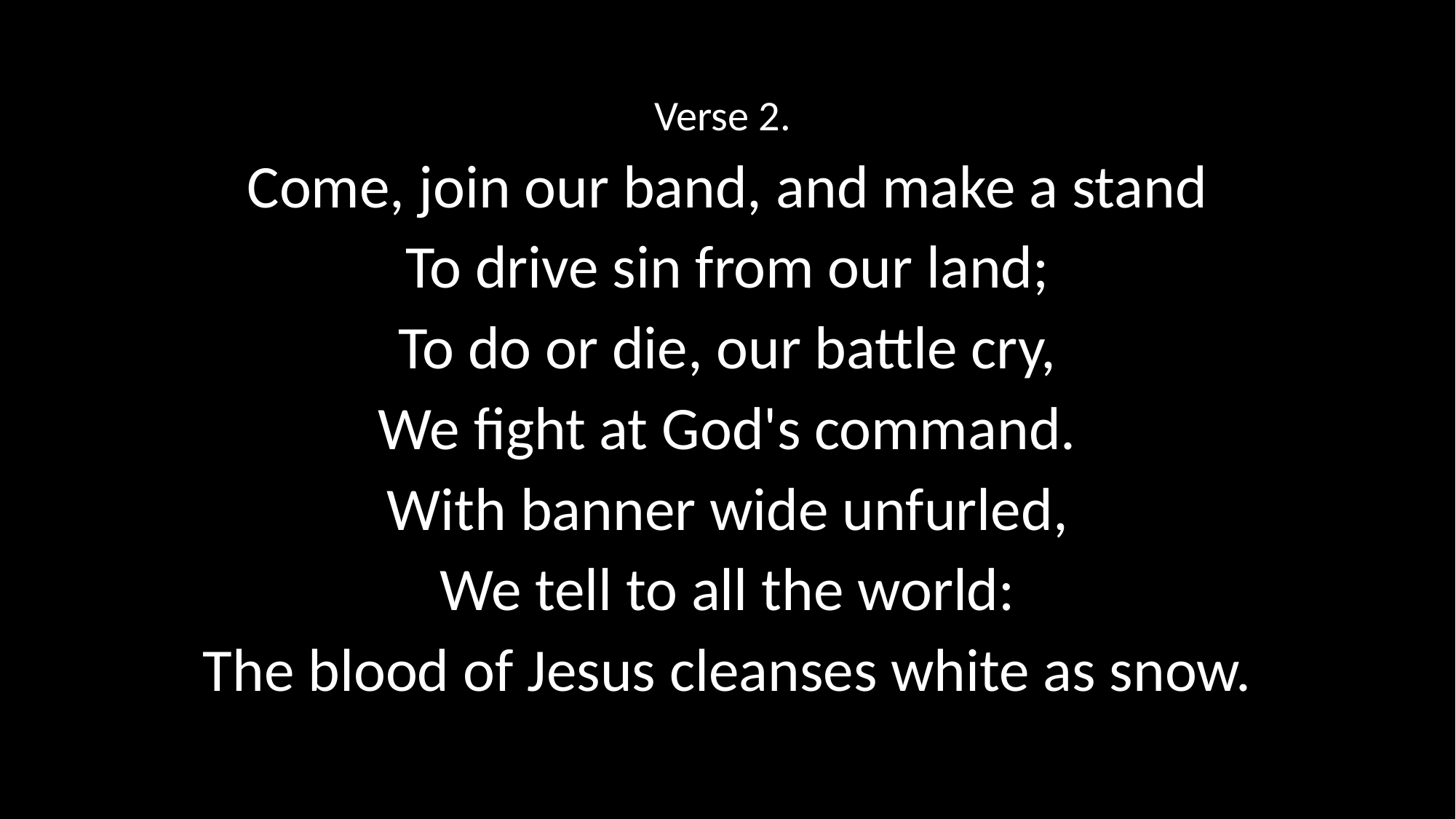

Verse 2.
Come, join our band, and make a stand
To drive sin from our land;
To do or die, our battle cry,
We fight at God's command.
With banner wide unfurled,
We tell to all the world:
The blood of Jesus cleanses white as snow.